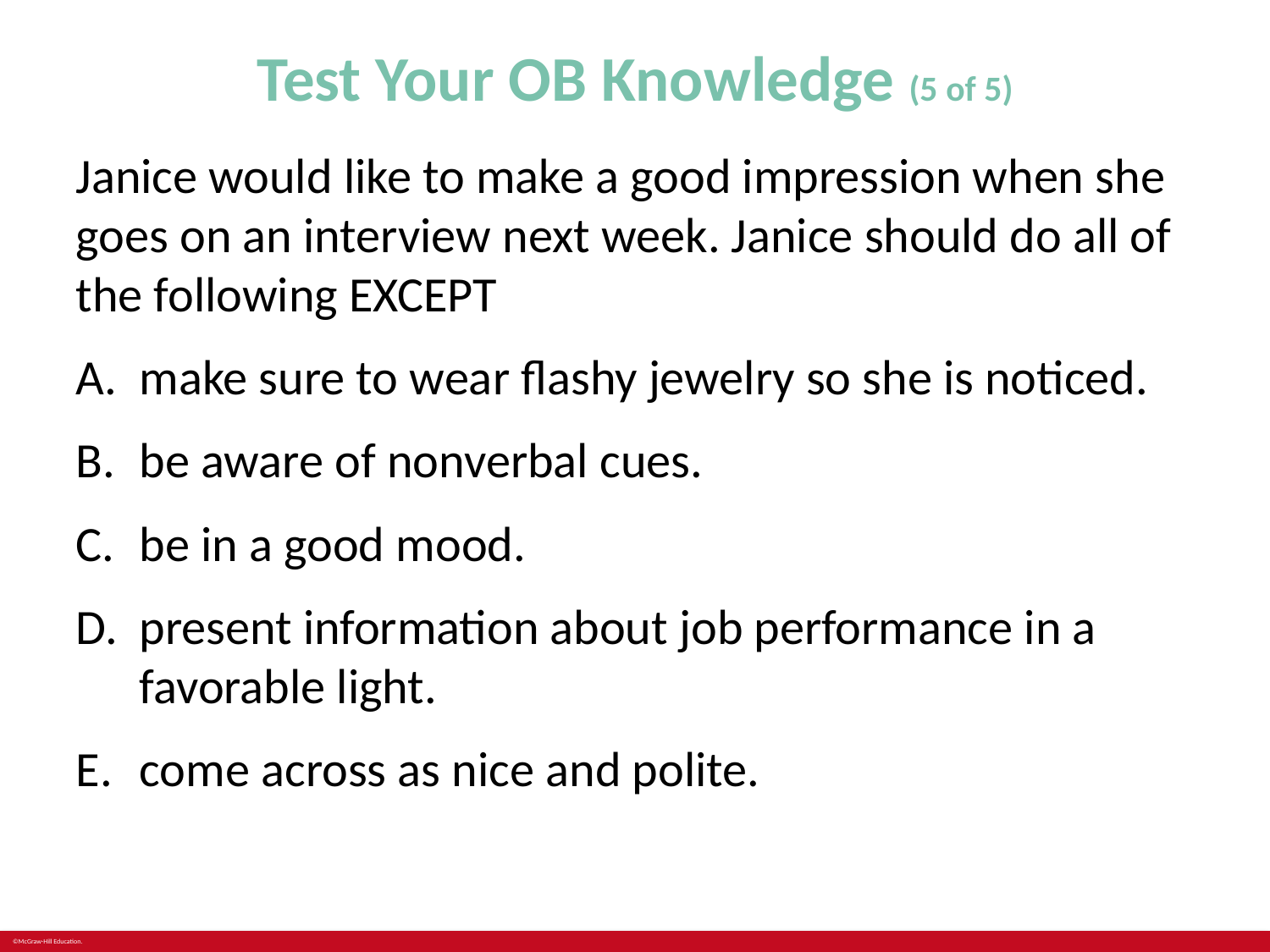

# Test Your OB Knowledge (5 of 5)
Janice would like to make a good impression when she goes on an interview next week. Janice should do all of the following EXCEPT
make sure to wear flashy jewelry so she is noticed.
be aware of nonverbal cues.
be in a good mood.
present information about job performance in a favorable light.
come across as nice and polite.